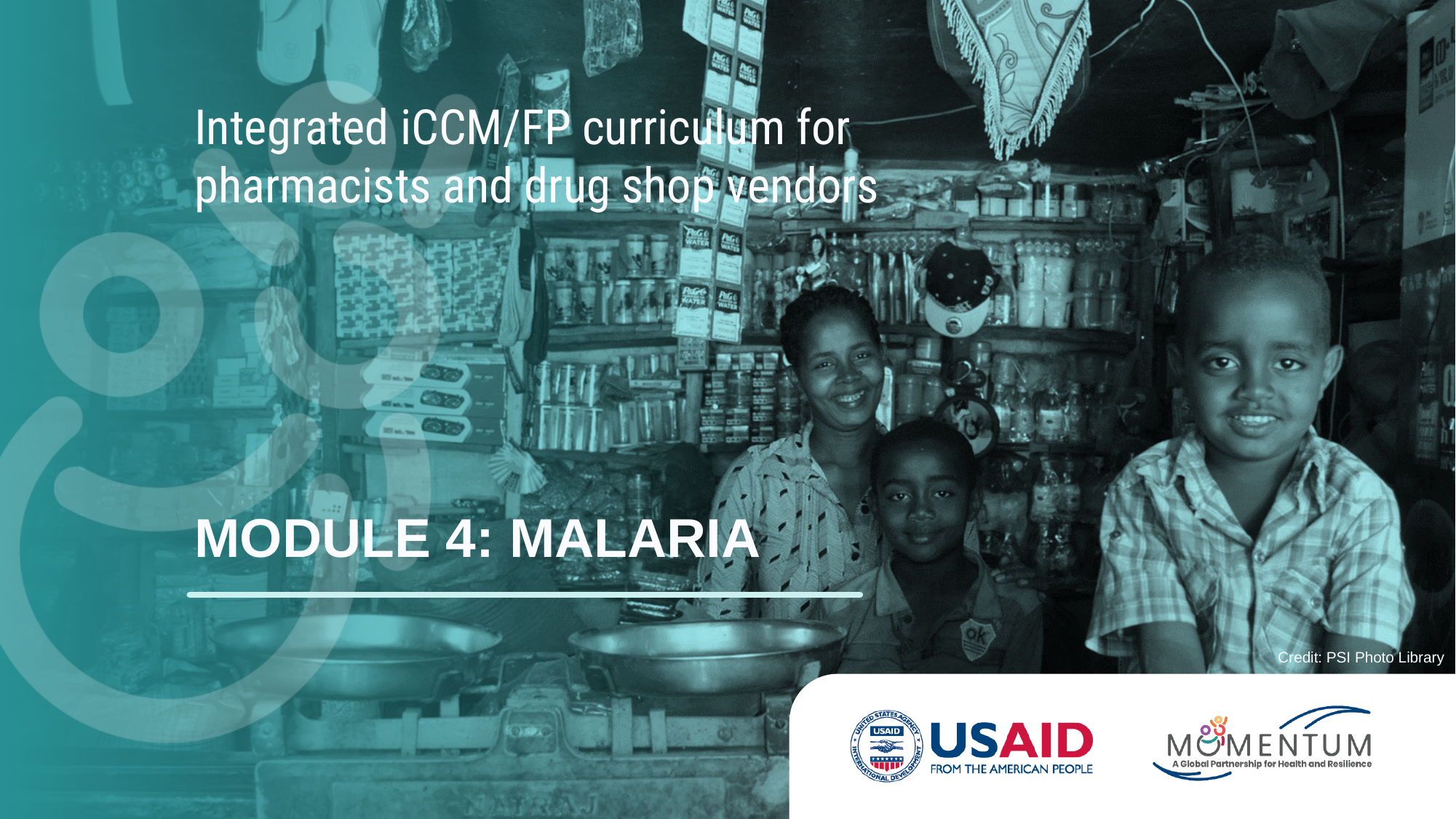

Integrated iCCM/FP curriculum for pharmacists and drug shop vendors
MODULE 4: MALARIA
Credit: PSI Photo Library